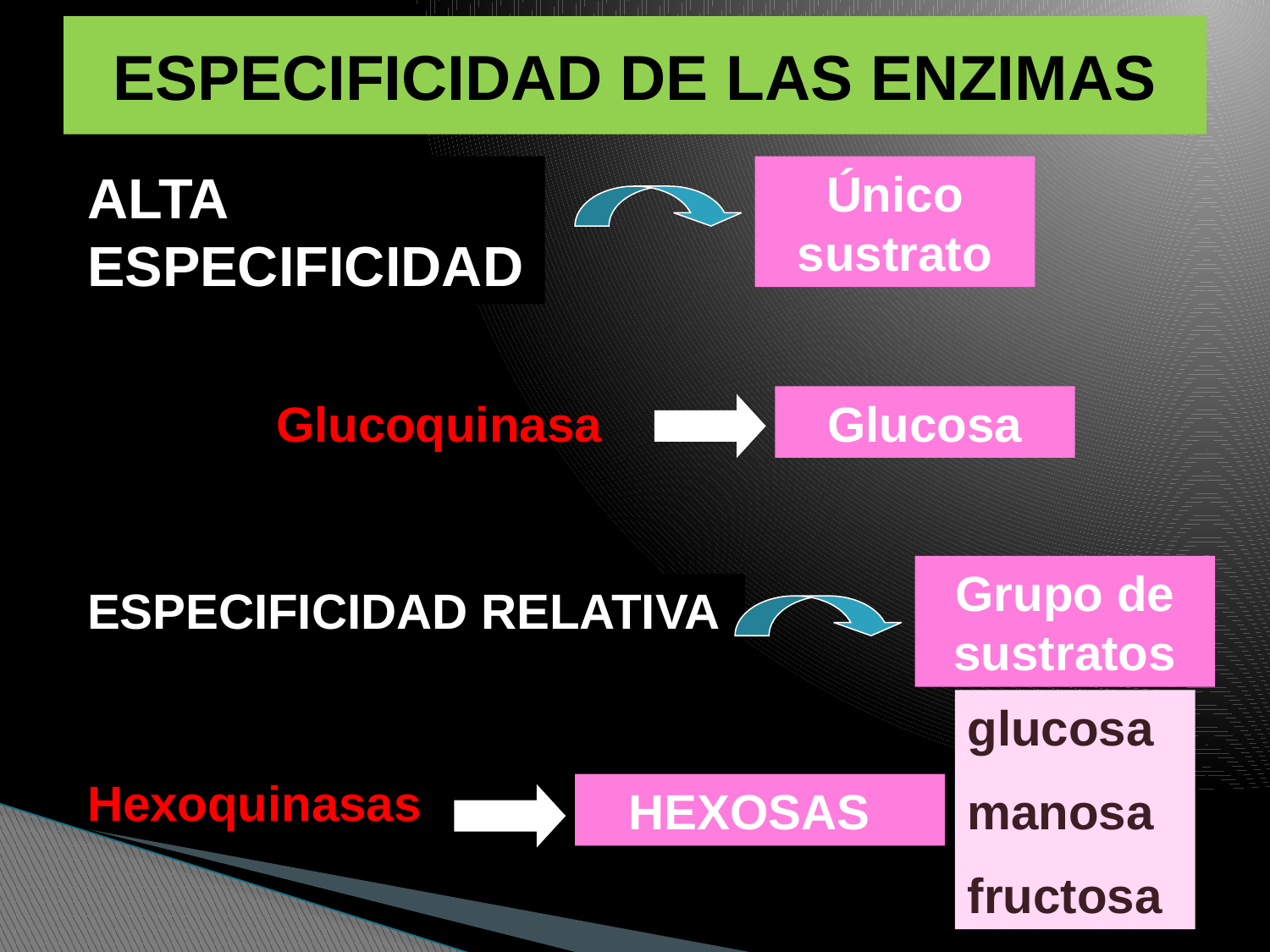

# ESPECIFICIDAD DE LAS ENZIMAS
ALTA ESPECIFICIDAD
Único sustrato

Glucosa
Glucoquinasa

Grupo de sustratos
ESPECIFICIDAD RELATIVA

glucosa
manosa
fructosa
Hexoquinasas
   HEXOSAS